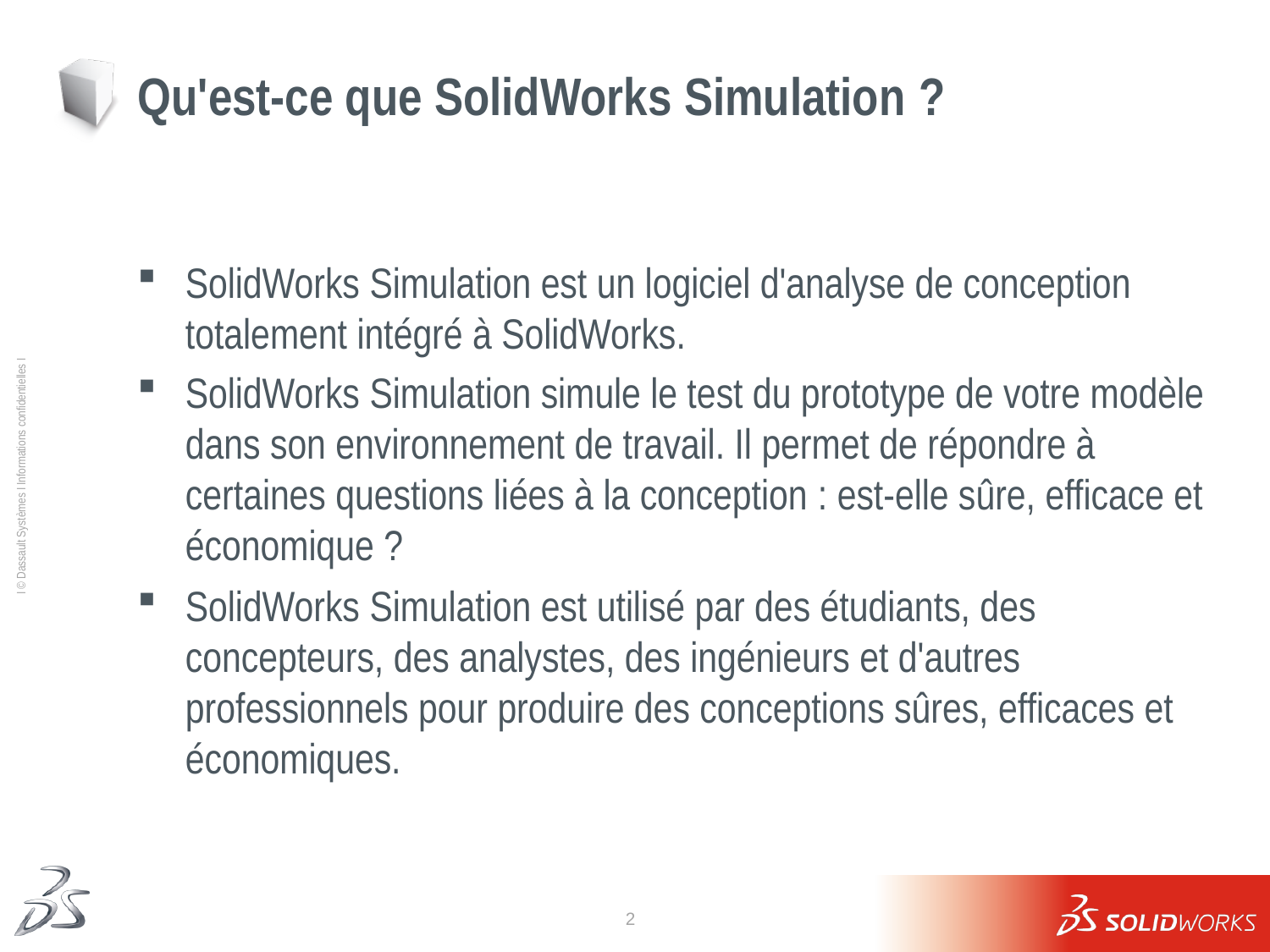

# Qu'est-ce que SolidWorks Simulation ?
SolidWorks Simulation est un logiciel d'analyse de conception totalement intégré à SolidWorks.
SolidWorks Simulation simule le test du prototype de votre modèle dans son environnement de travail. Il permet de répondre à certaines questions liées à la conception : est-elle sûre, efficace et économique ?
SolidWorks Simulation est utilisé par des étudiants, des concepteurs, des analystes, des ingénieurs et d'autres professionnels pour produire des conceptions sûres, efficaces et économiques.